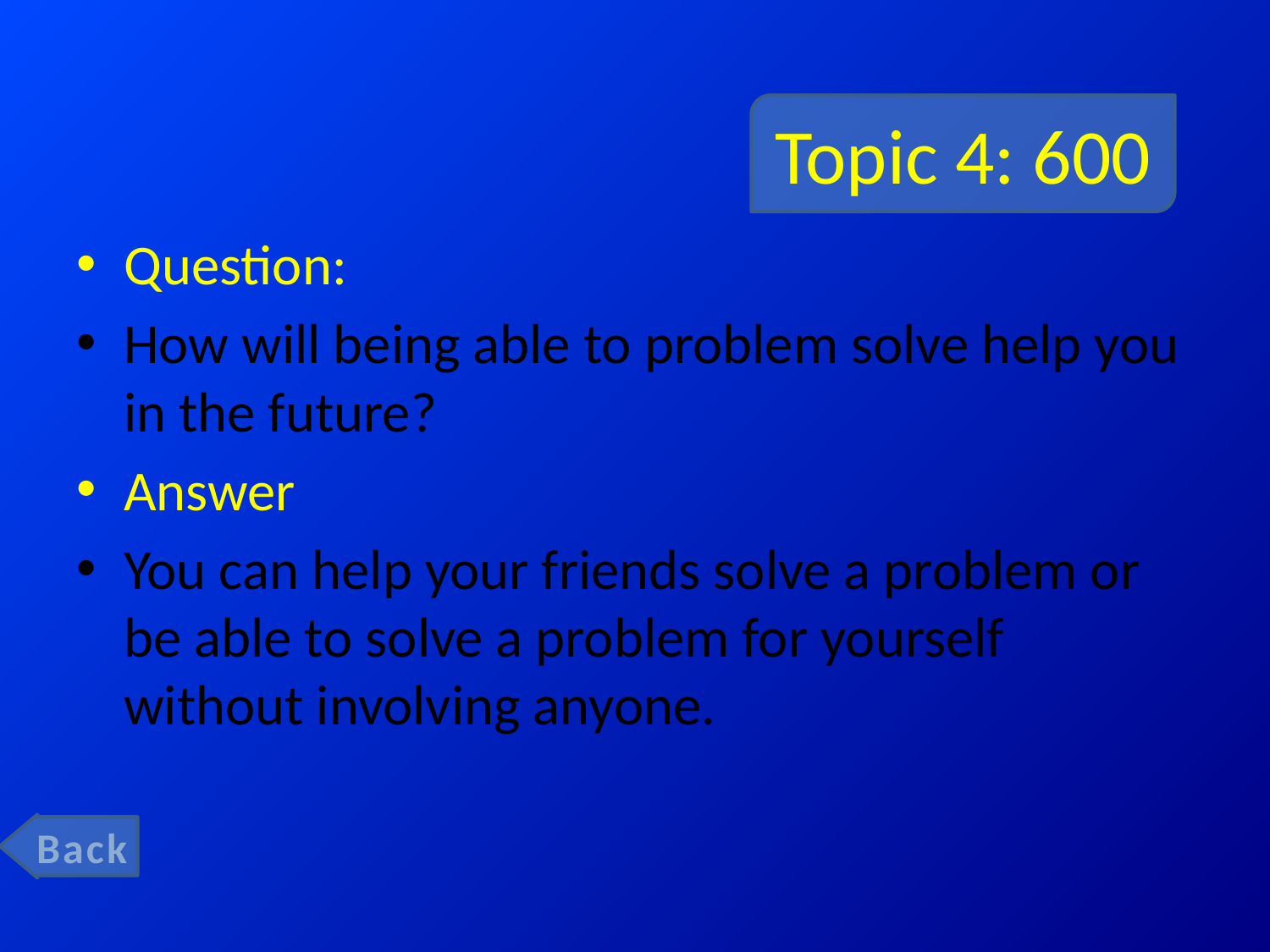

# Topic 4: 600

Question:
How will being able to problem solve help you in the future?
Answer
You can help your friends solve a problem or be able to solve a problem for yourself without involving anyone.

Back